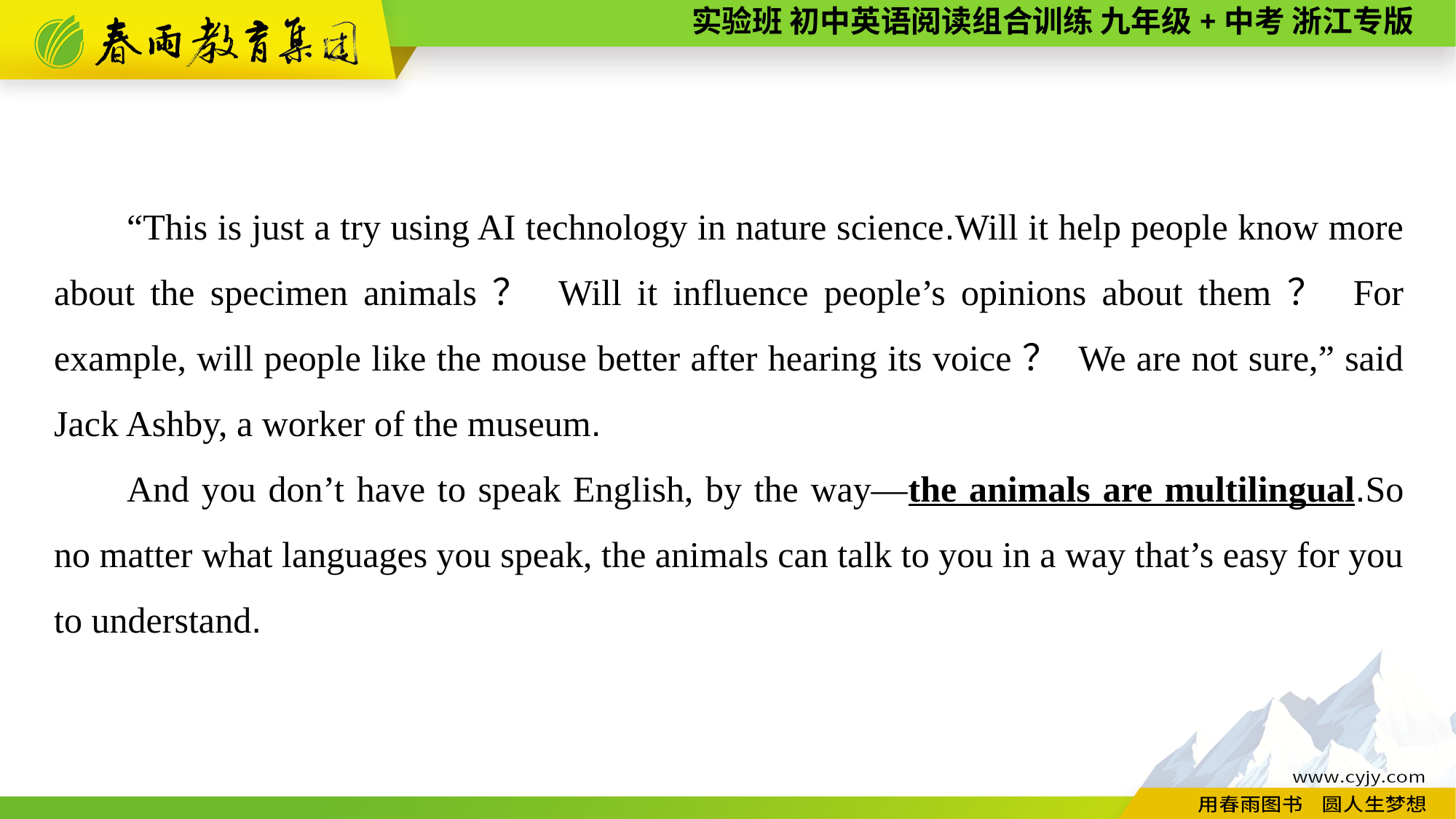

“This is just a try using AI technology in nature science.Will it help people know more about the specimen animals？ Will it influence people’s opinions about them？ For example, will people like the mouse better after hearing its voice？ We are not sure,” said Jack Ashby, a worker of the museum.
And you don’t have to speak English, by the way—the animals are multilingual.So no matter what languages you speak, the animals can talk to you in a way that’s easy for you to understand.